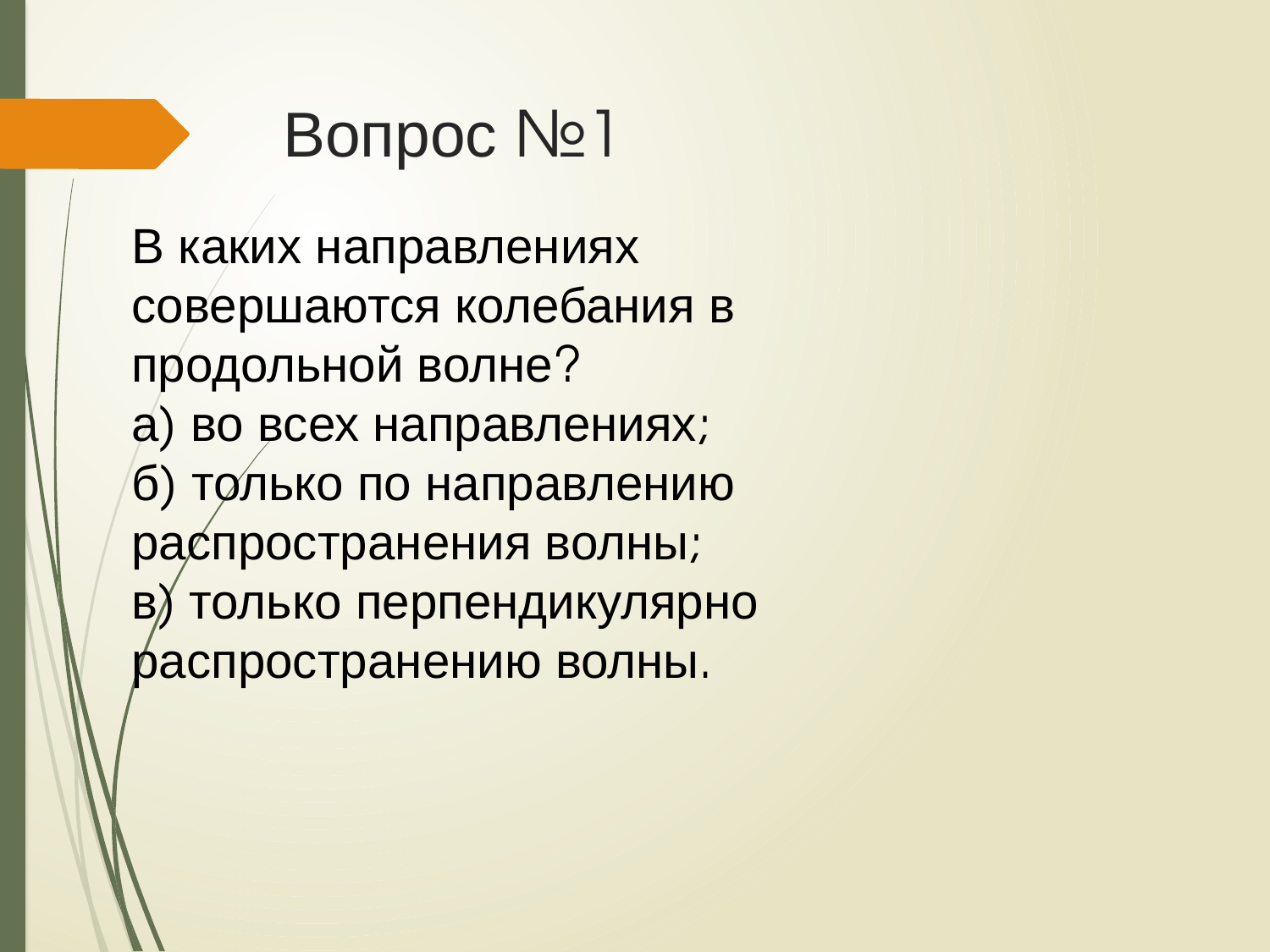

# Вопрос №1
В каких направлениях совершаются колебания в продольной волне?
а) во всех направлениях;
б) только по направлению распространения волны;
в) только перпендикулярно распространению волны.